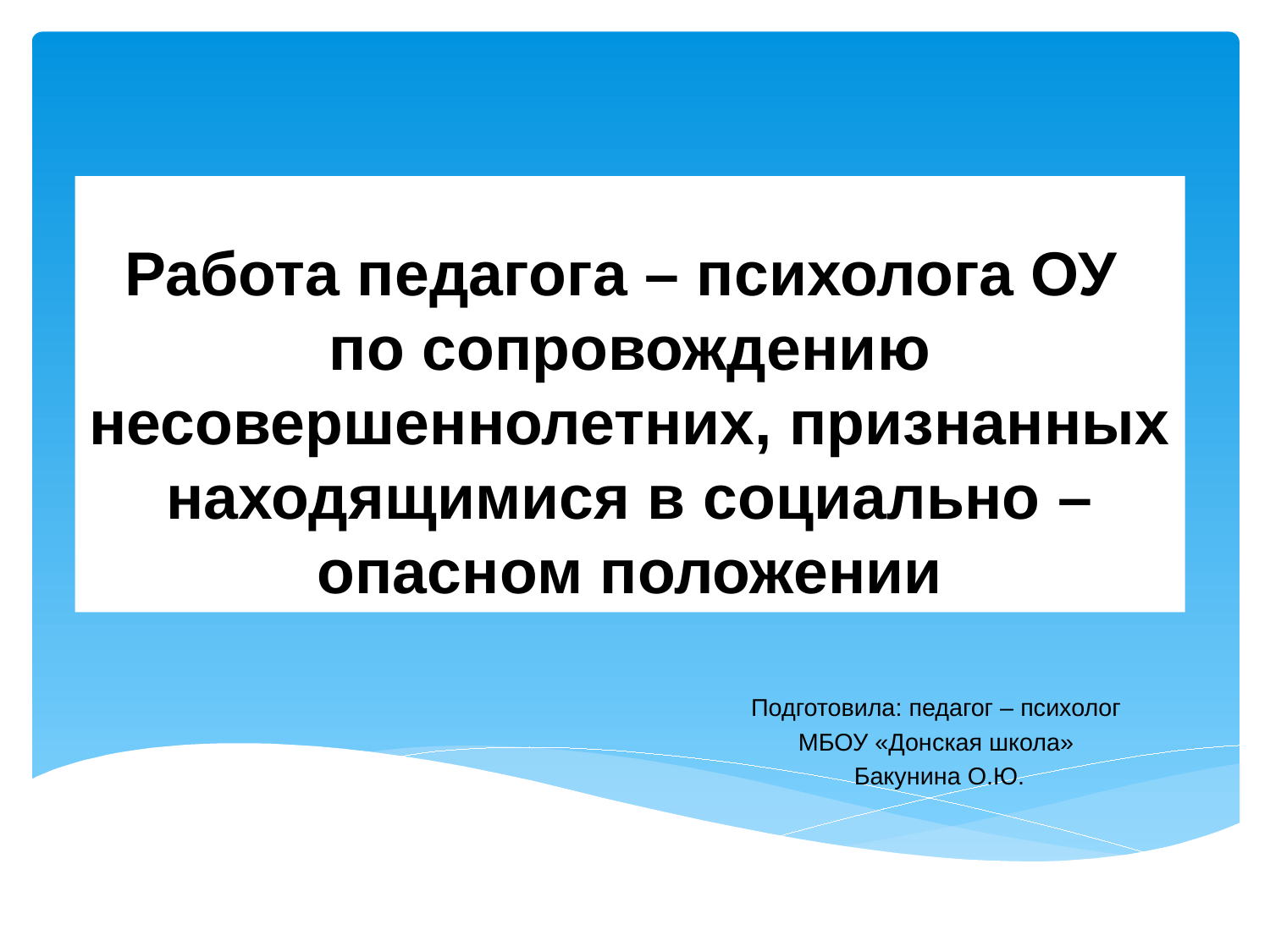

# Работа педагога – психолога ОУ по сопровождению несовершеннолетних, признанных находящимися в социально – опасном положении
Подготовила: педагог – психолог
МБОУ «Донская школа»
Бакунина О.Ю.